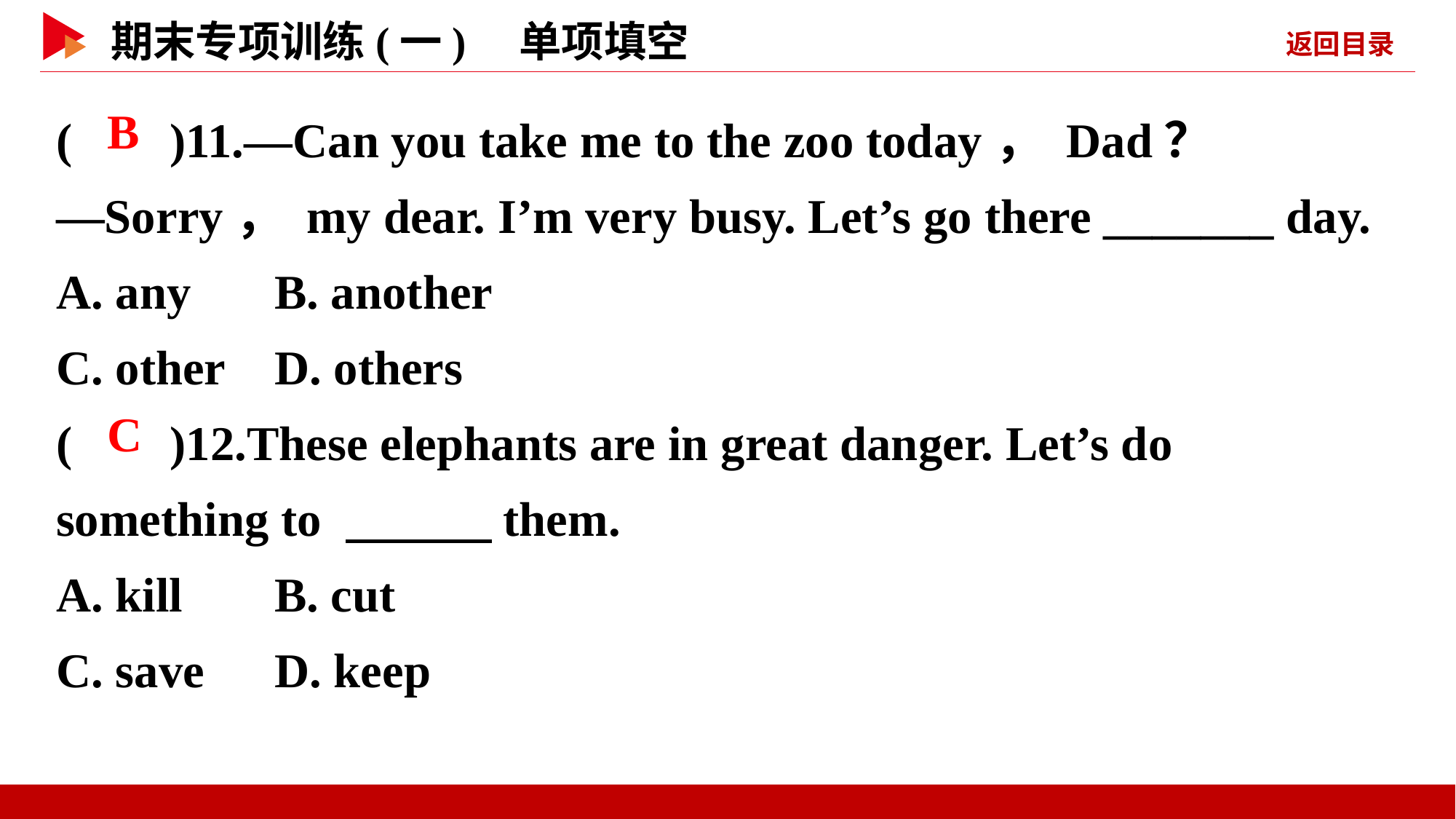

(        )11.—Can you take me to the zoo today， Dad？
—Sorry， my dear. I’m very busy. Let’s go there _______ day.
A. any	B. another
C. other	D. others
(        )12.These elephants are in great danger. Let’s do something to 　　　them.
A. kill	B. cut
C. save	D. keep
   B
   C